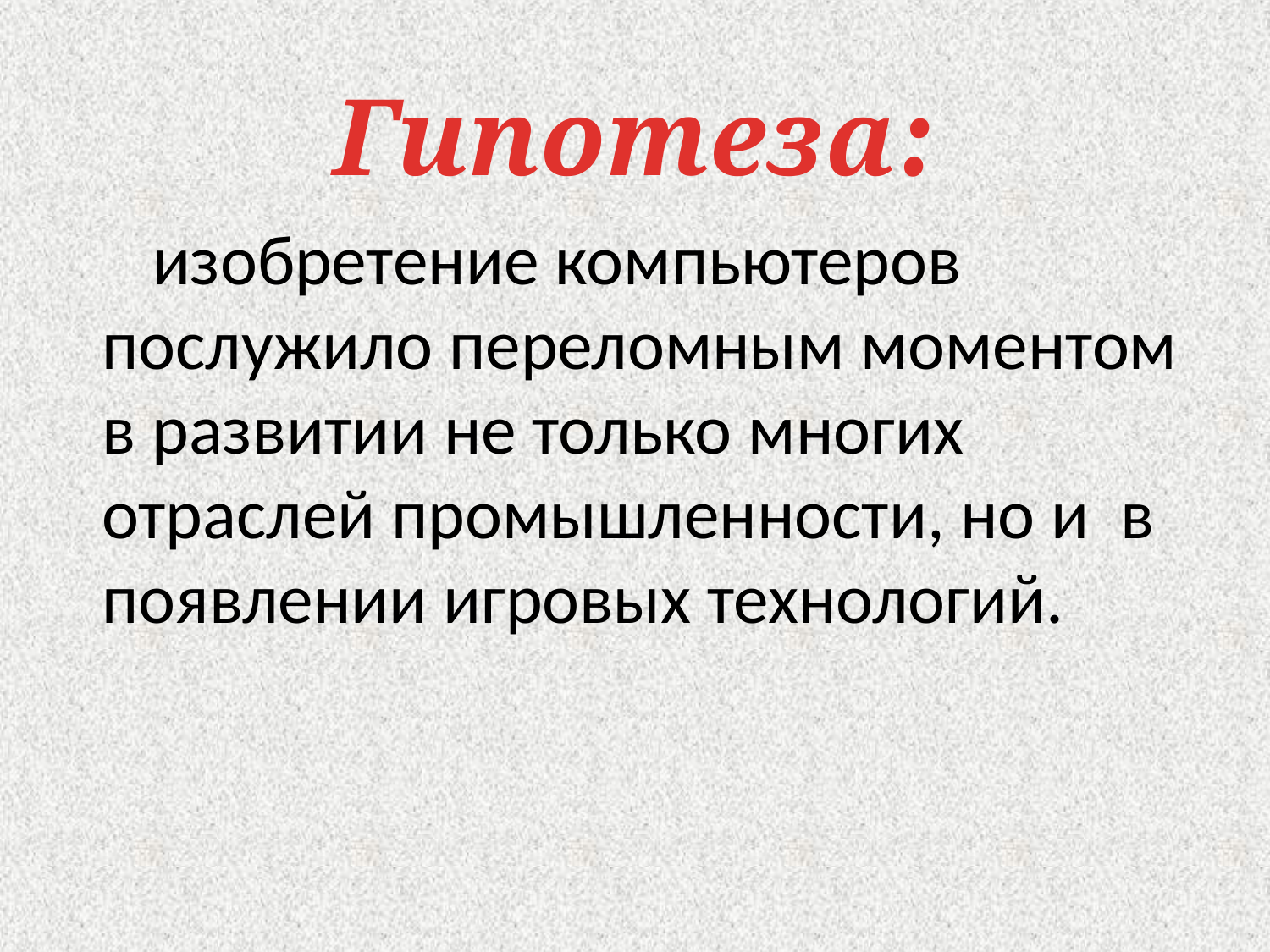

Гипотеза:
изобретение компьютеров послужило переломным моментом в развитии не только многих отраслей промышленности, но и  в появлении игровых технологий.